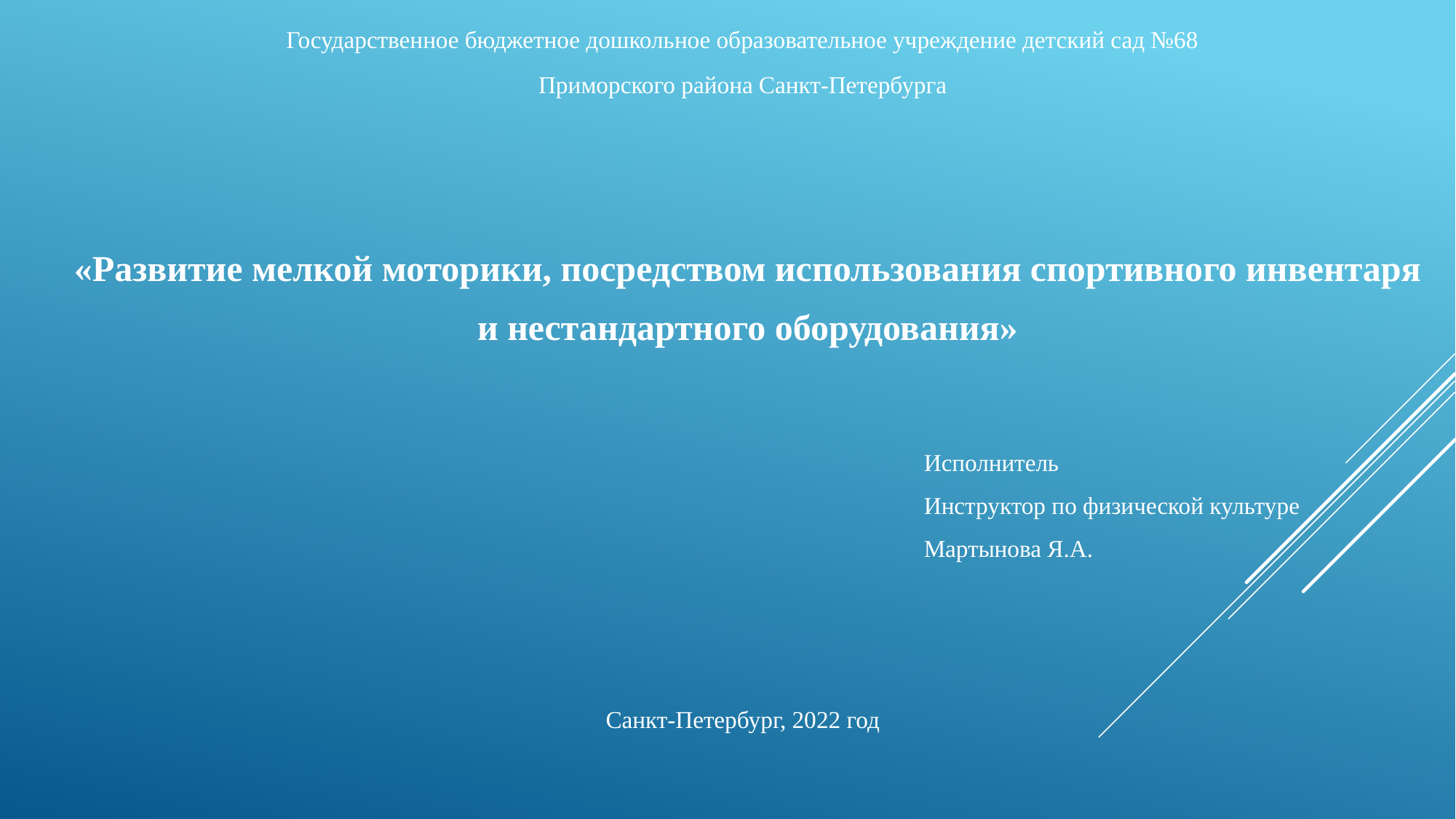

Государственное бюджетное дошкольное образовательное учреждение детский сад №68
Приморского района Санкт-Петербурга

 «Развитие мелкой моторики, посредством использования спортивного инвентаря
 и нестандартного оборудования»

                                                                                                                                                   Исполнитель
                                                                                                                                                   Инструктор по физической культуре
                                                                                                                                                   Мартынова Я.А.

Санкт-Петербург, 2022 год